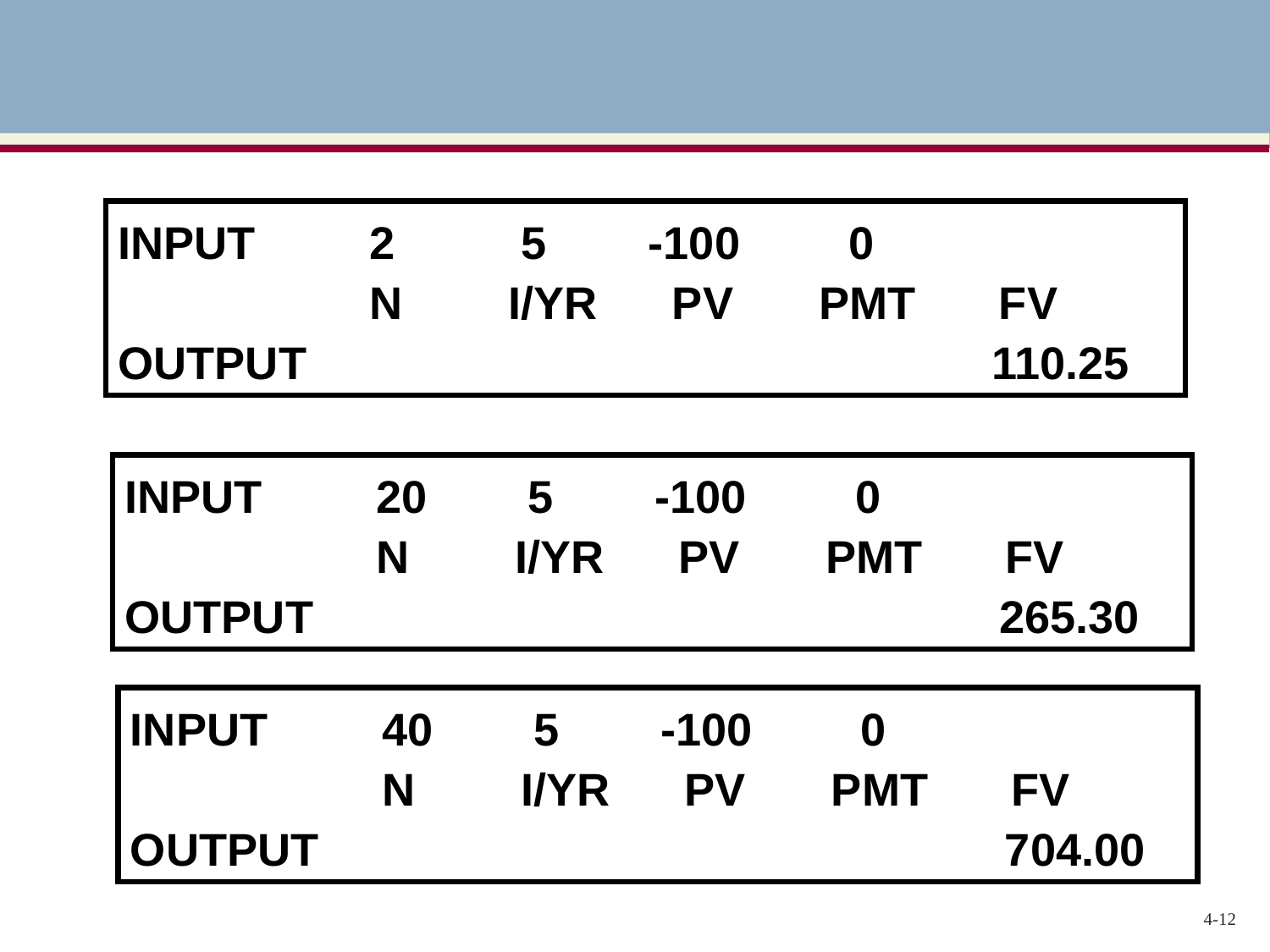

INPUT
2
5        -100
0

N
I/YR
PV
PMT
FV
OUTPUT
		        110.25

INPUT
20
5        -100
0

N
I/YR
PV
PMT
FV
OUTPUT
		        265.30

INPUT
40
5        -100
0

N
I/YR
PV
PMT
FV
OUTPUT
		        704.00